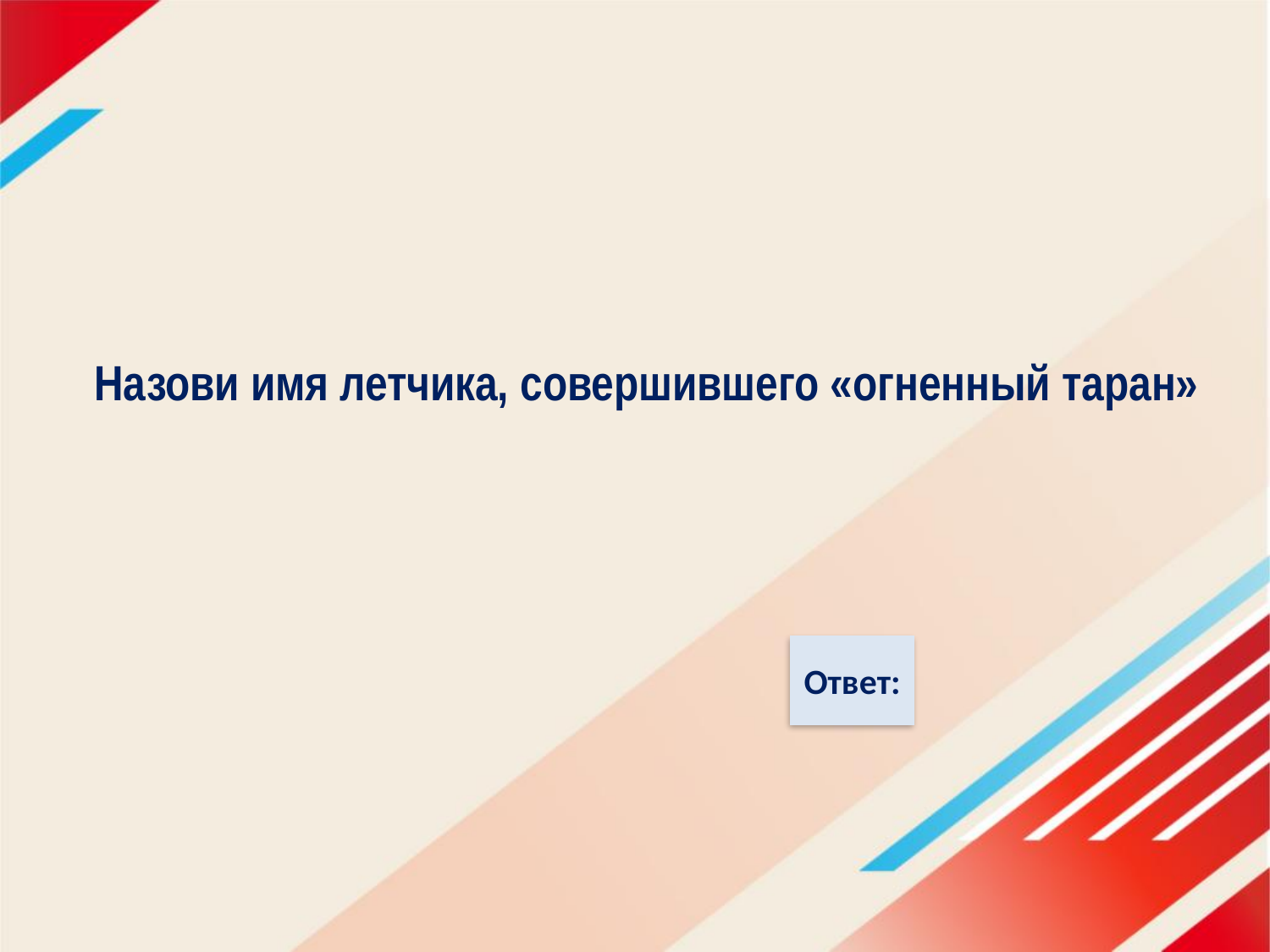

# Назови имя летчика, совершившего «огненный таран»